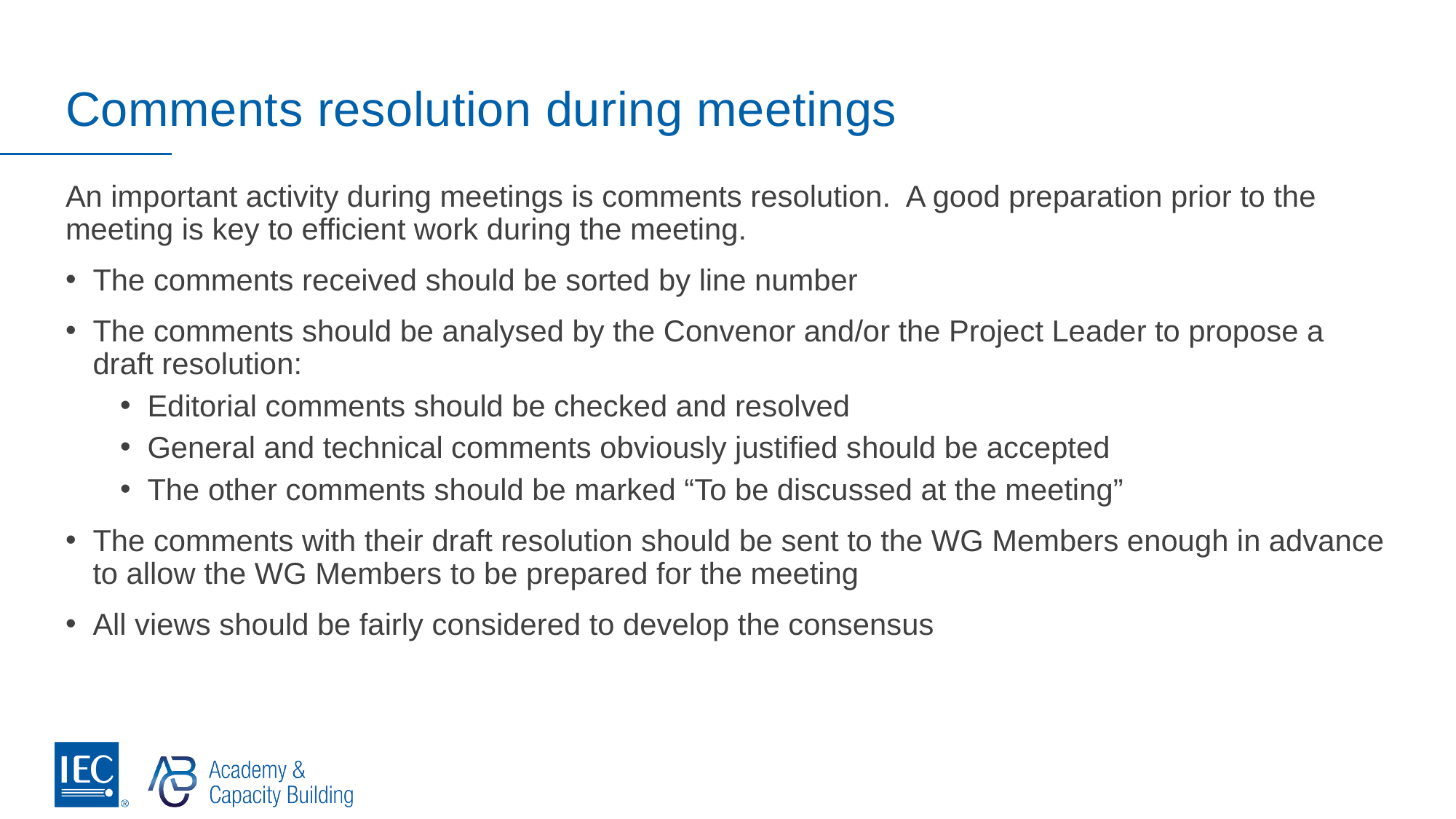

# Comments resolution during meetings
An important activity during meetings is comments resolution.  A good preparation prior to the meeting is key to efficient work during the meeting.
The comments received should be sorted by line number
The comments should be analysed by the Convenor and/or the Project Leader to propose a draft resolution:
Editorial comments should be checked and resolved
General and technical comments obviously justified should be accepted
The other comments should be marked “To be discussed at the meeting”
The comments with their draft resolution should be sent to the WG Members enough in advance to allow the WG Members to be prepared for the meeting
All views should be fairly considered to develop the consensus